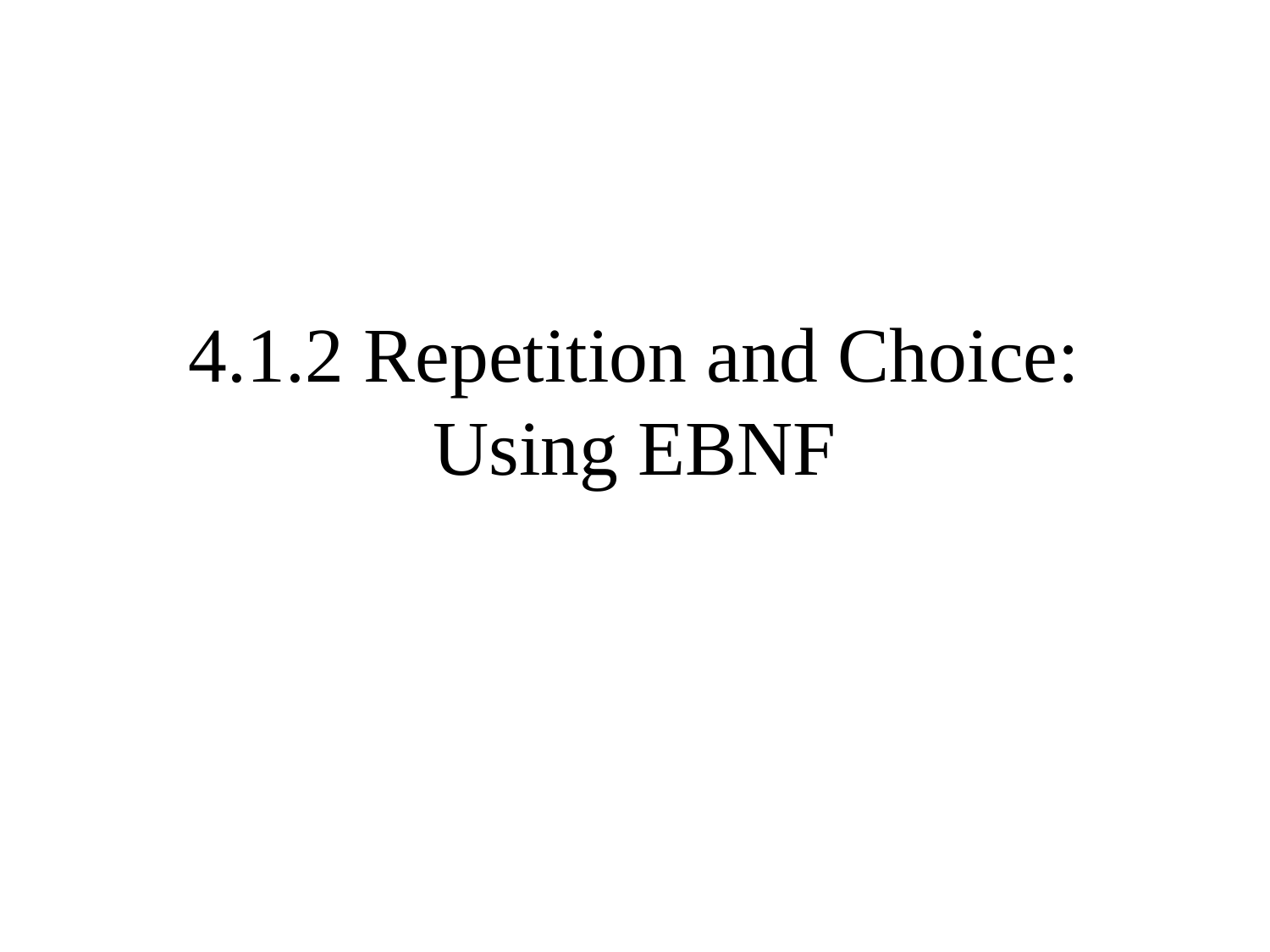

# 4.1.2 Repetition and Choice: Using EBNF